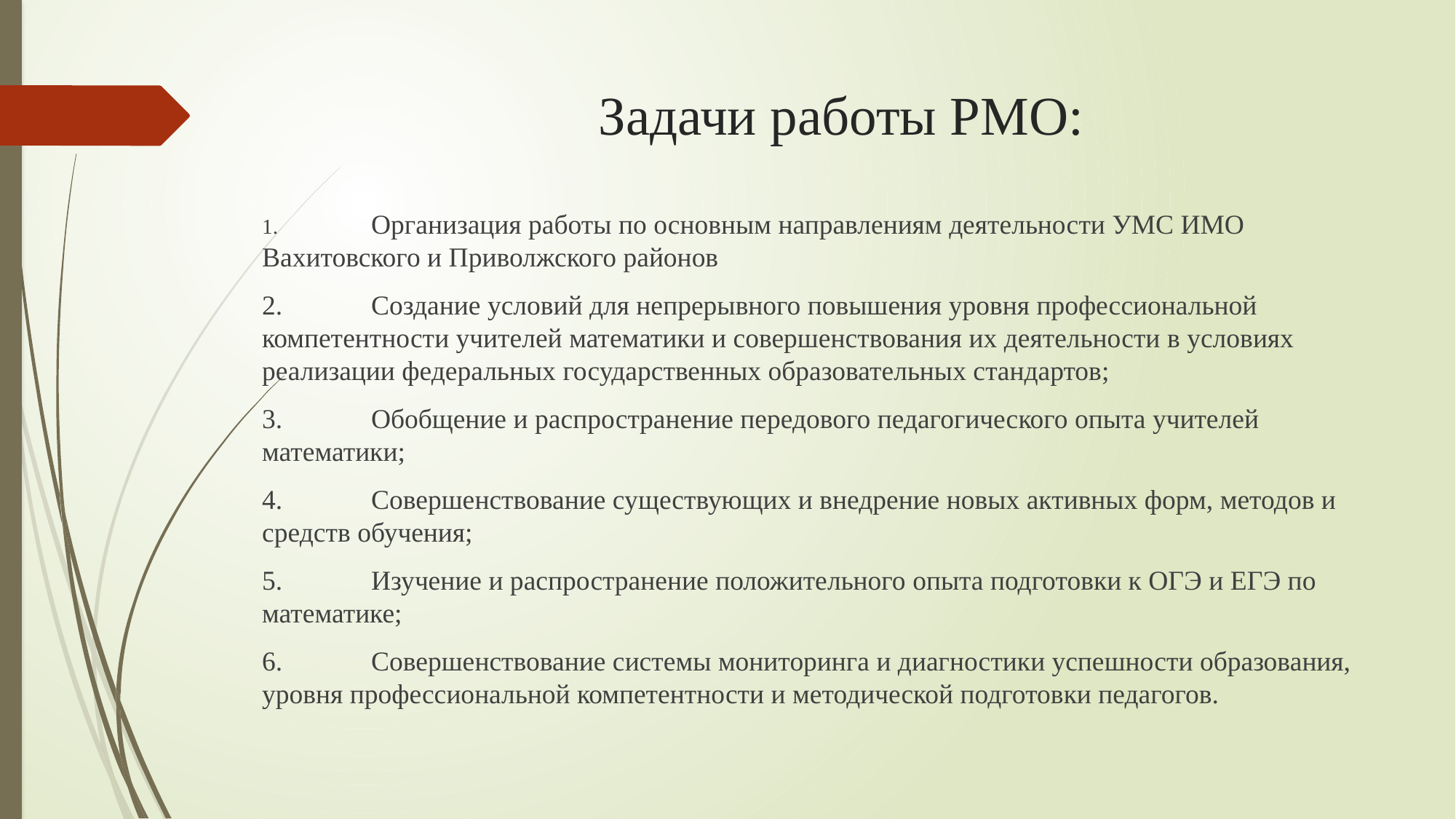

# Задачи работы РМО:
1.	Организация работы по основным направлениям деятельности УМС ИМО Вахитовского и Приволжского районов
2.	Создание условий для непрерывного повышения уровня профессиональной компетентности учителей математики и совершенствования их деятельности в условиях реализации федеральных государственных образовательных стандартов;
3.	Обобщение и распространение передового педагогического опыта учителей математики;
4.	Совершенствование существующих и внедрение новых активных форм, методов и средств обучения;
5.	Изучение и распространение положительного опыта подготовки к ОГЭ и ЕГЭ по математике;
6.	Совершенствование системы мониторинга и диагностики успешности образования, уровня профессиональной компетентности и методической подготовки педагогов.